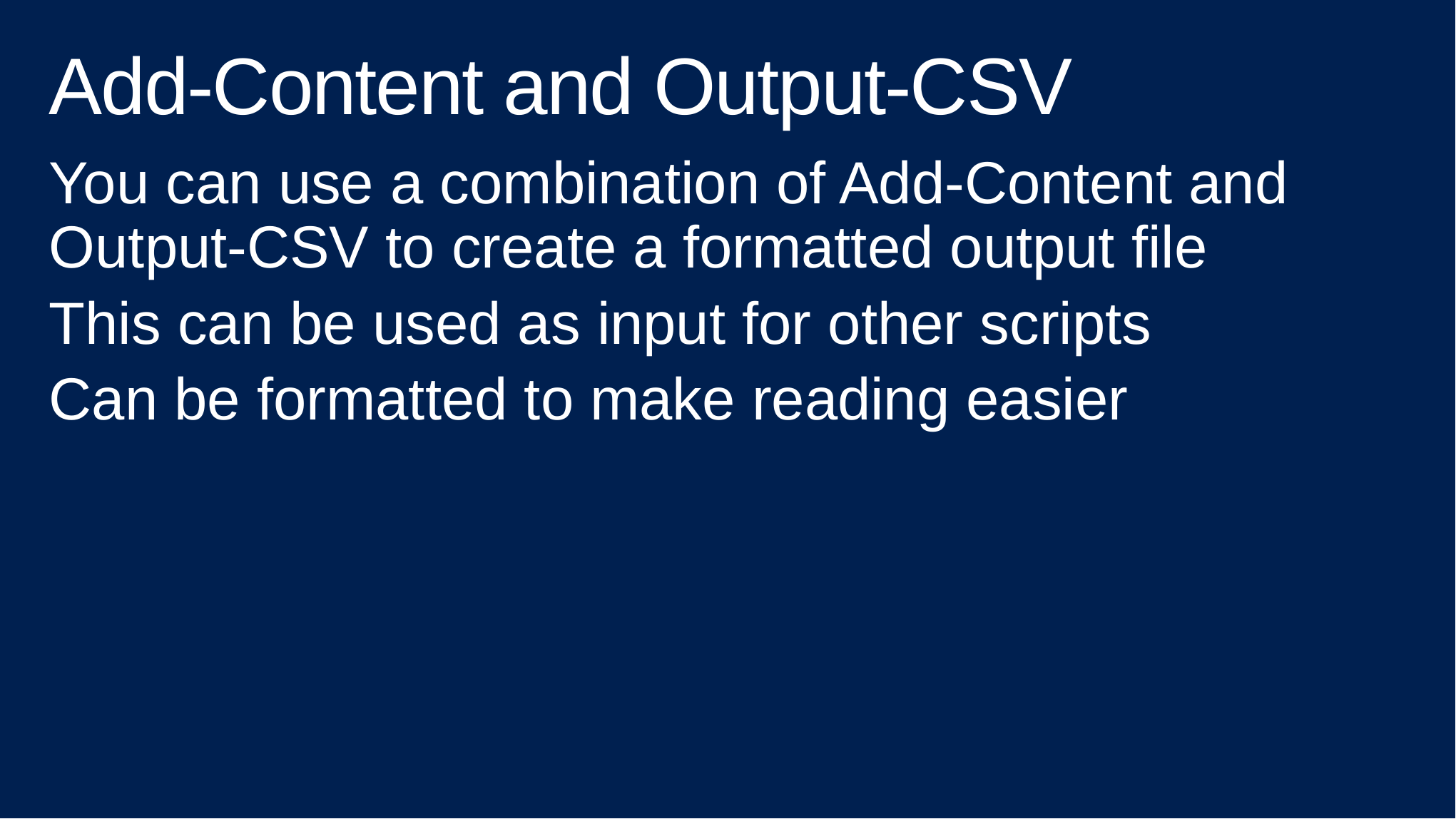

# Add-Content and Output-CSV
You can use a combination of Add-Content and Output-CSV to create a formatted output file
This can be used as input for other scripts
Can be formatted to make reading easier